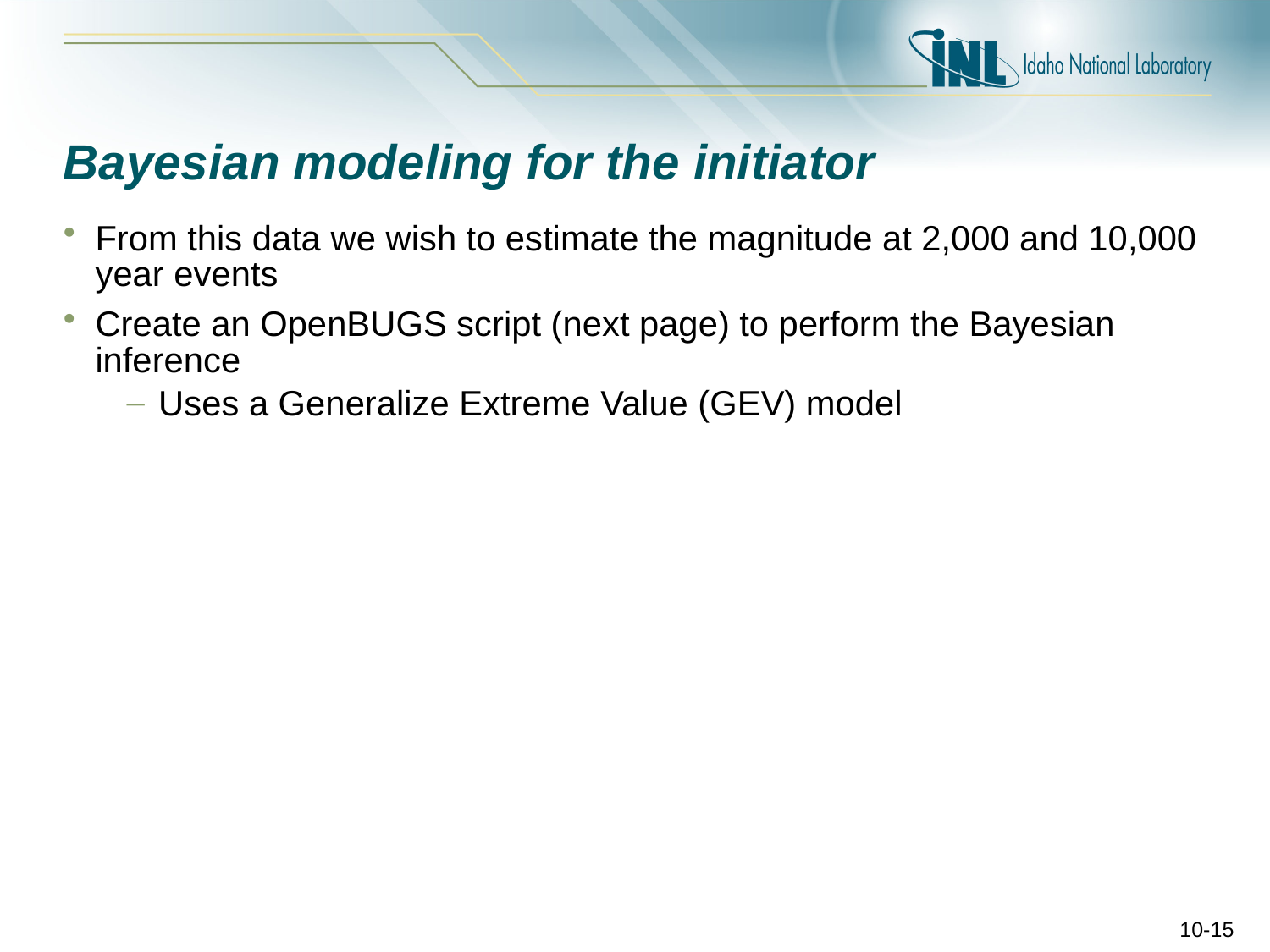

# Bayesian modeling for the initiator
From this data we wish to estimate the magnitude at 2,000 and 10,000 year events
Create an OpenBUGS script (next page) to perform the Bayesian inference
Uses a Generalize Extreme Value (GEV) model
10-15